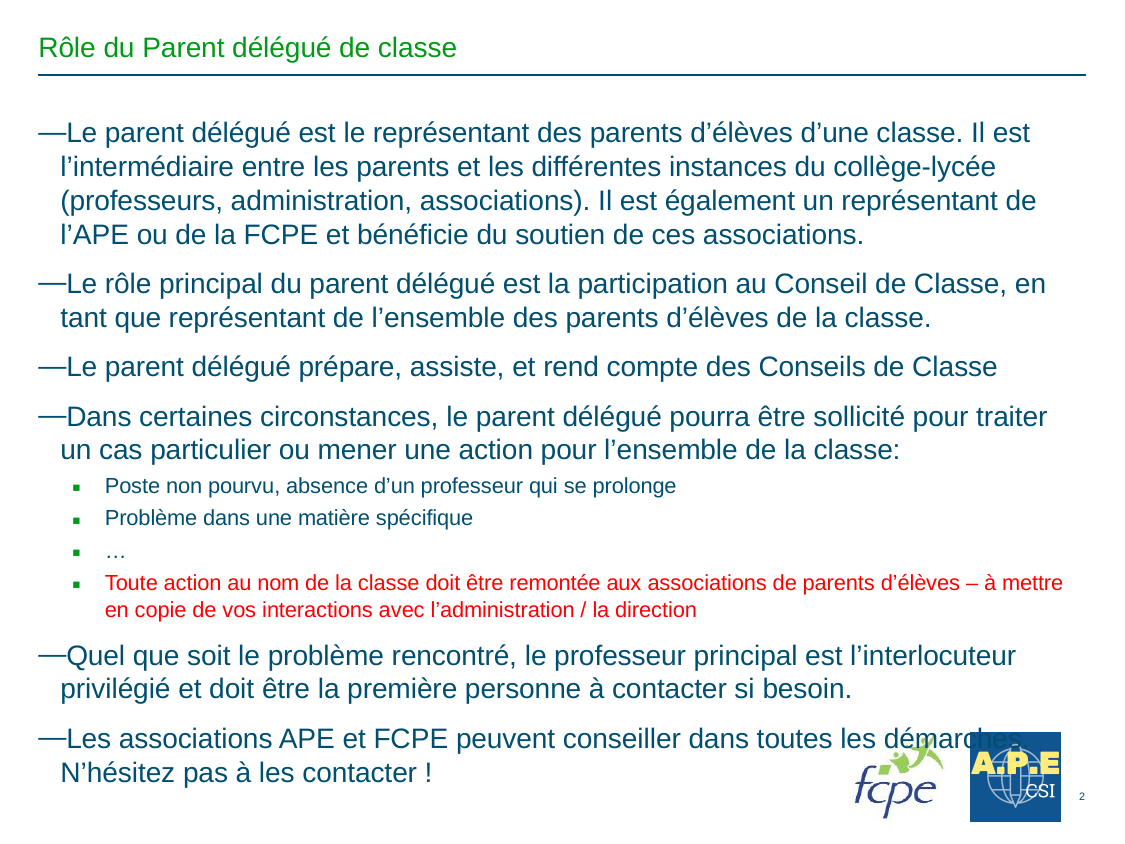

Rôle du Parent délégué de classe
Le parent délégué est le représentant des parents d’élèves d’une classe. Il est l’intermédiaire entre les parents et les différentes instances du collège-lycée (professeurs, administration, associations). Il est également un représentant de l’APE ou de la FCPE et bénéficie du soutien de ces associations.
Le rôle principal du parent délégué est la participation au Conseil de Classe, en tant que représentant de l’ensemble des parents d’élèves de la classe.
Le parent délégué prépare, assiste, et rend compte des Conseils de Classe
Dans certaines circonstances, le parent délégué pourra être sollicité pour traiter un cas particulier ou mener une action pour l’ensemble de la classe:
Poste non pourvu, absence d’un professeur qui se prolonge
Problème dans une matière spécifique
…
Toute action au nom de la classe doit être remontée aux associations de parents d’élèves – à mettre en copie de vos interactions avec l’administration / la direction
Quel que soit le problème rencontré, le professeur principal est l’interlocuteur privilégié et doit être la première personne à contacter si besoin.
Les associations APE et FCPE peuvent conseiller dans toutes les démarches. N’hésitez pas à les contacter !
2